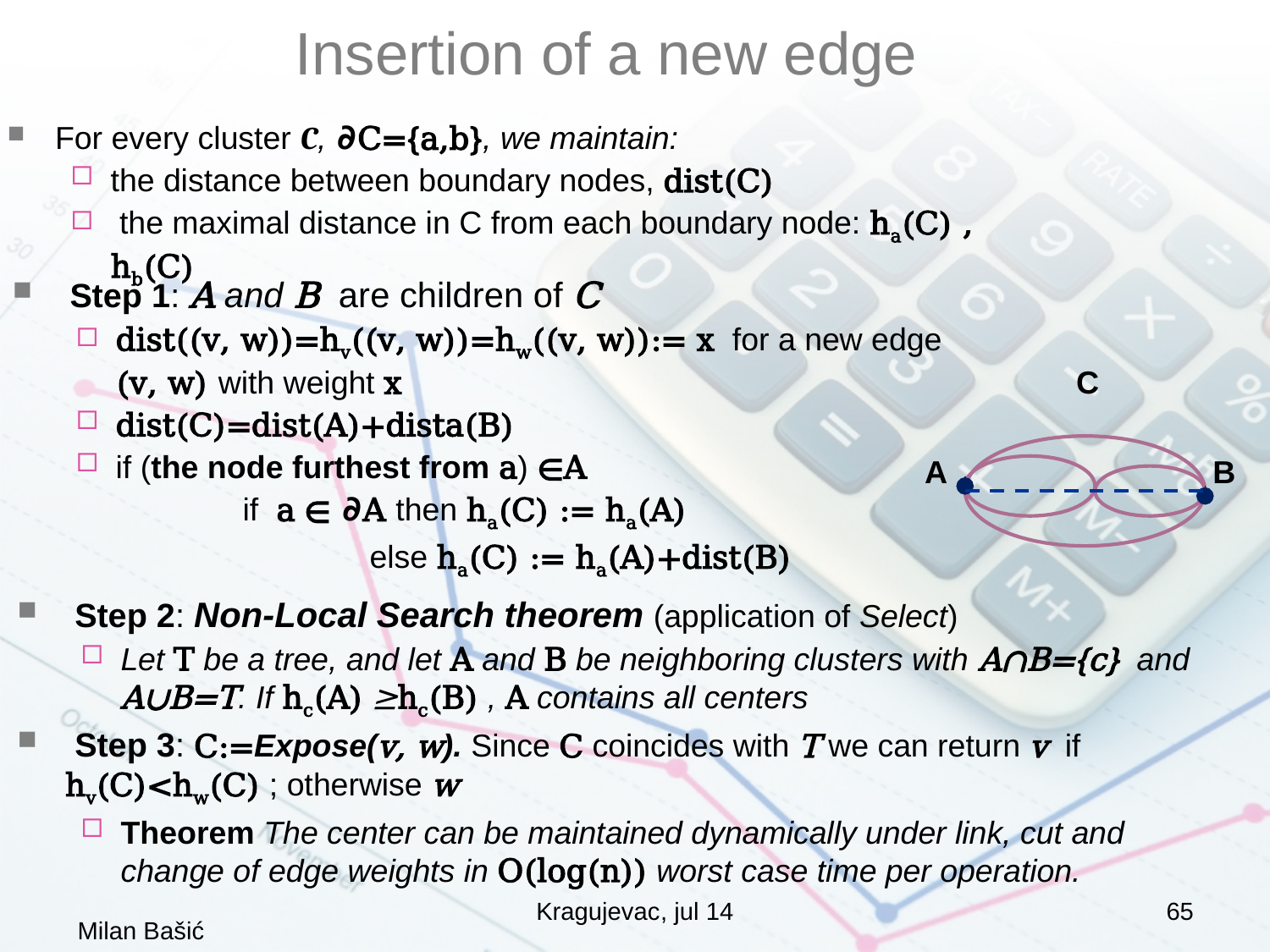

# Insertion of a new edge

For every cluster C, 𝟃C={a,b}, we maintain:
the distance between boundary nodes, dist(C)
 the maximal distance in C from each boundary node: ha(C) , hb(C)
 Step 1: A and B  are children of C
dist((v, w))=hv((v, w))=hw((v, w)):= x  for a new edge (v, w) with weight x
dist(C)=dist(A)+dista(B)
if (the node furthest from a) ∊A
		if  a ∊ 𝟃A then ha(C) := ha(A)
			else ha(C) := ha(A)+dist(B)

C

A

B

 Step 2: Non-Local Search theorem (application of Select)
Let T be a tree, and let A and B be neighboring clusters with A∩B={c}  and A∪B=T. If hc(A) ≥hc(B) , A contains all centers

 Step 3: C:=Expose(v, w). Since C coincides with T we can return v  if hv(C)<hw(C) ; otherwise w
Theorem The center can be maintained dynamically under link, cut and change of edge weights in O(log(n)) worst case time per operation.

Kragujevac, jul 14
65
Milan Bašić